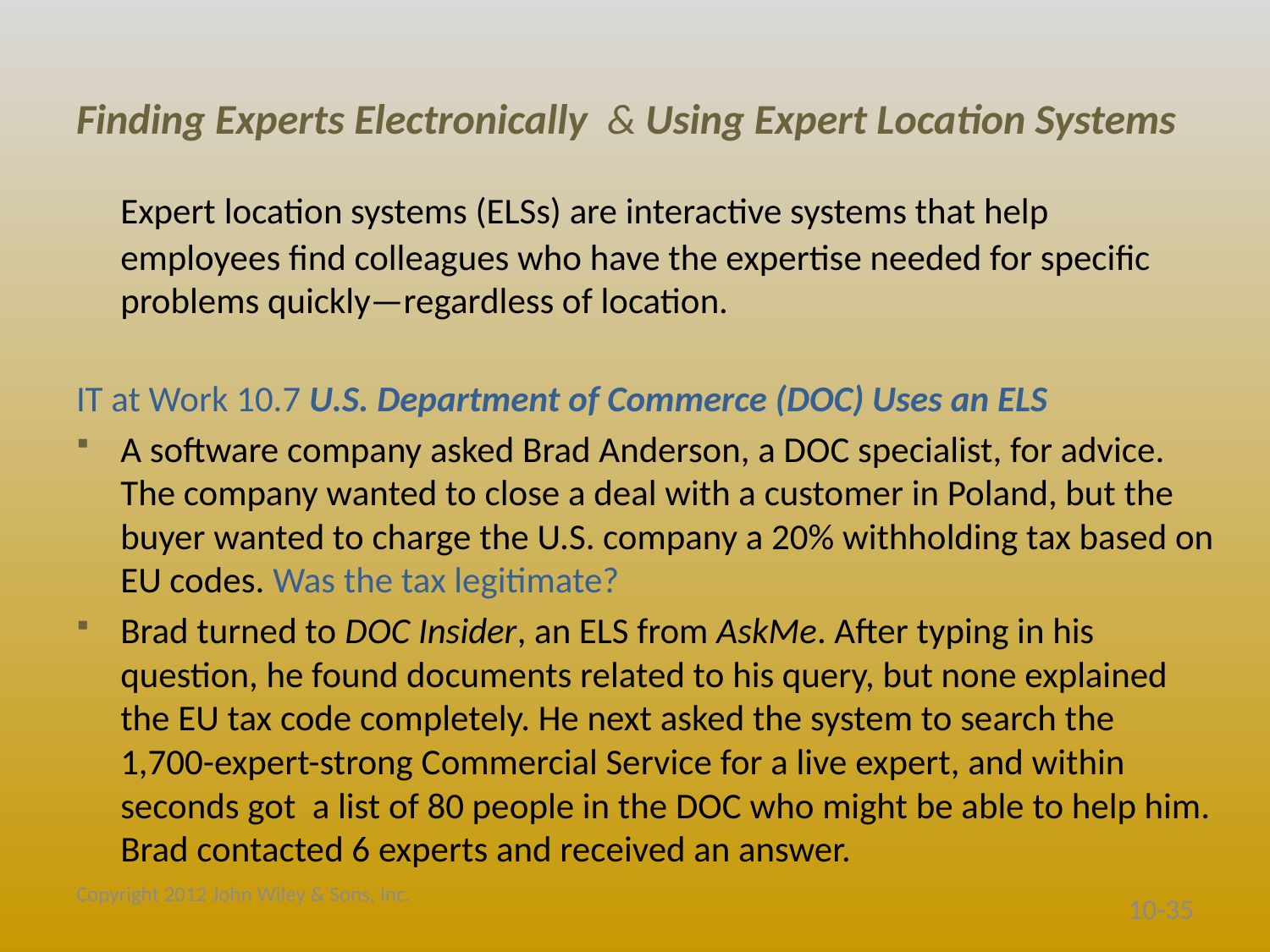

# Finding Experts Electronically  & Using Expert Location Systems
	Expert location systems (ELSs) are interactive systems that help employees find colleagues who have the expertise needed for specific problems quickly—regardless of location.

IT at Work 10.7 U.S. Department of Commerce (DOC) Uses an ELS
A software company asked Brad Anderson, a DOC specialist, for advice. The company wanted to close a deal with a customer in Poland, but the buyer wanted to charge the U.S. company a 20% withholding tax based on EU codes. Was the tax legitimate?
Brad turned to DOC Insider, an ELS from AskMe. After typing in his question, he found documents related to his query, but none explained the EU tax code completely. He next asked the system to search the 1,700-expert-strong Commercial Service for a live expert, and within seconds got  a list of 80 people in the DOC who might be able to help him. Brad contacted 6 experts and received an answer.

Copyright 2012 John Wiley & Sons, Inc.
10-35